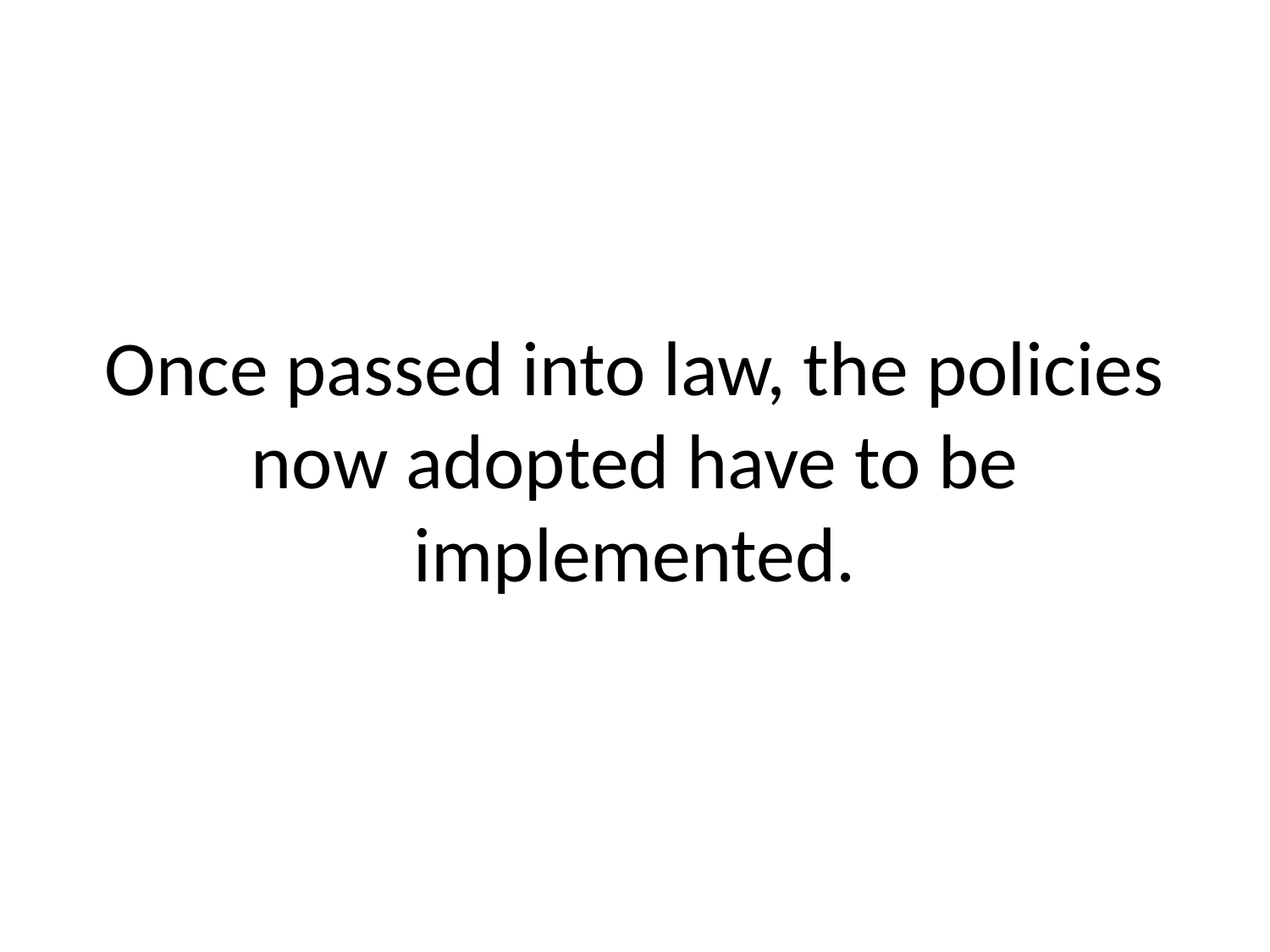

# Once passed into law, the policies now adopted have to be implemented.